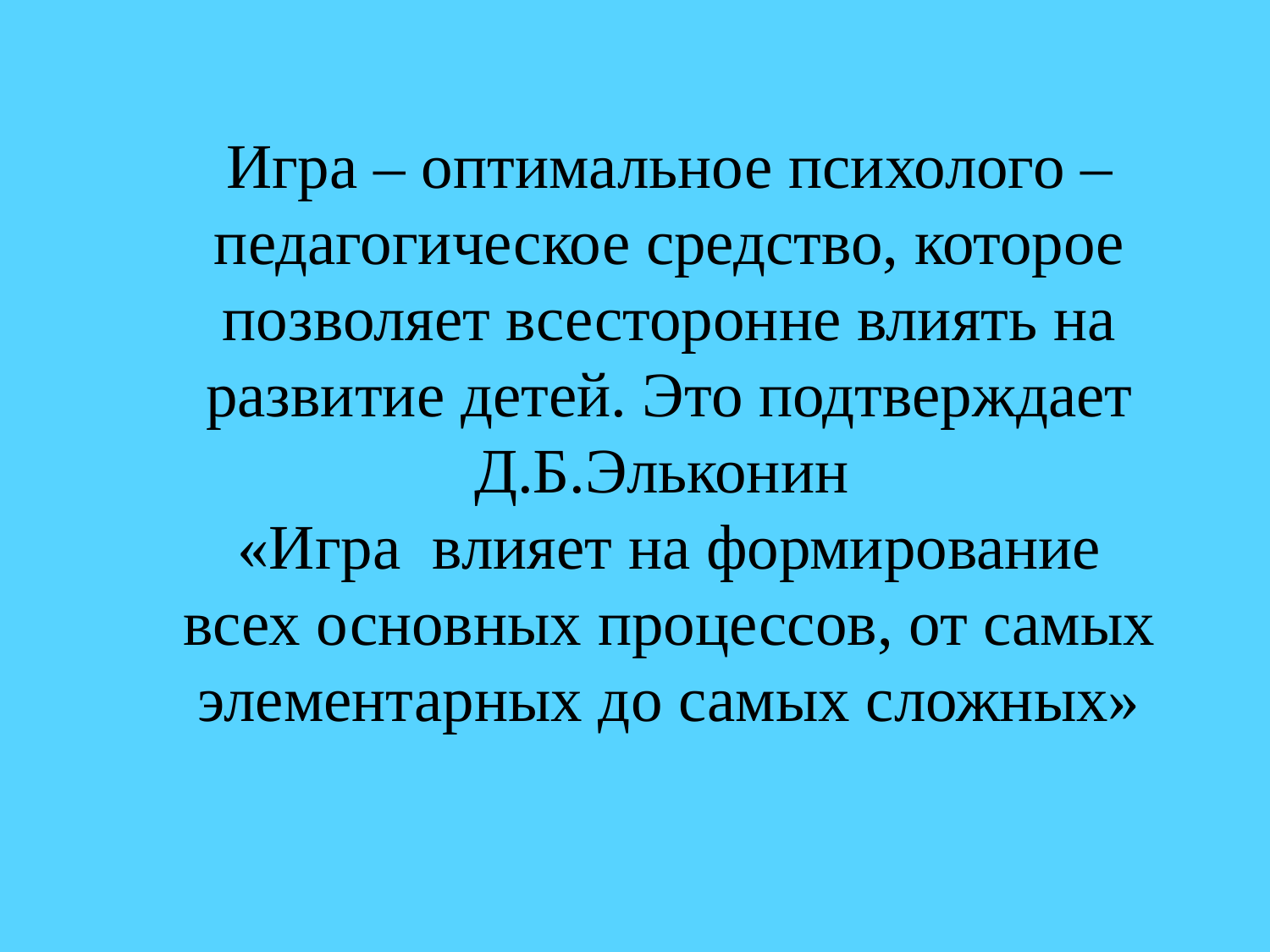

Игра – оптимальное психолого – педагогическое средство, которое позволяет всесторонне влиять на развитие детей. Это подтверждает Д.Б.Эльконин
«Игра  влияет на формирование всех основных процессов, от самых элементарных до самых сложных»